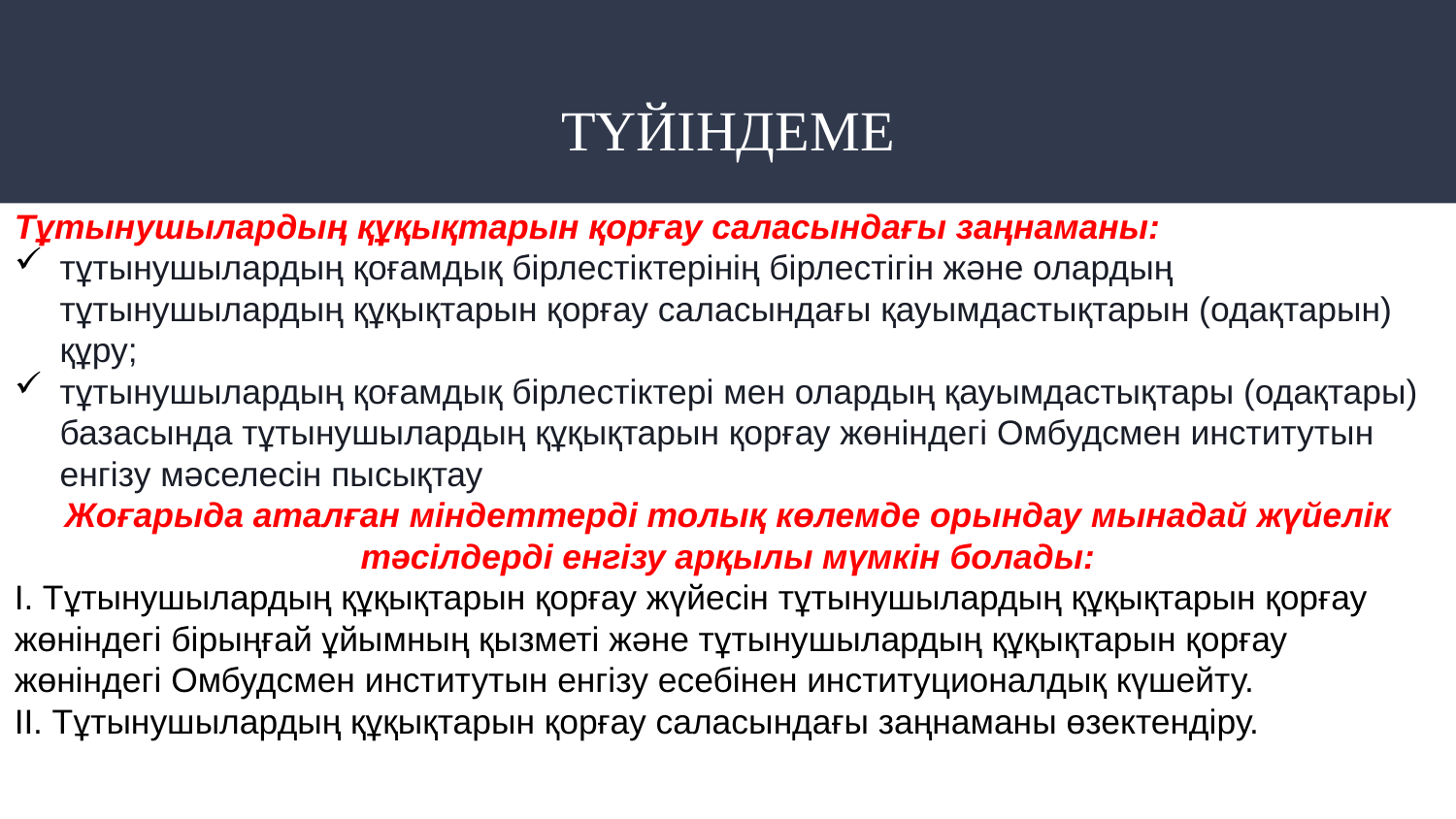

# ТҮЙІНДЕМЕ
Тұтынушылардың құқықтарын қорғау саласындағы заңнаманы:
тұтынушылардың қоғамдық бірлестіктерінің бірлестігін және олардың тұтынушылардың құқықтарын қорғау саласындағы қауымдастықтарын (одақтарын) құру;
тұтынушылардың қоғамдық бірлестіктері мен олардың қауымдастықтары (одақтары) базасында тұтынушылардың құқықтарын қорғау жөніндегі Омбудсмен институтын енгізу мәселесін пысықтау
Жоғарыда аталған міндеттерді толық көлемде орындау мынадай жүйелік тәсілдерді енгізу арқылы мүмкін болады:
I. Тұтынушылардың құқықтарын қорғау жүйесін тұтынушылардың құқықтарын қорғау жөніндегі бірыңғай ұйымның қызметі және тұтынушылардың құқықтарын қорғау жөніндегі Омбудсмен институтын енгізу есебінен институционалдық күшейту.
II. Тұтынушылардың құқықтарын қорғау саласындағы заңнаманы өзектендіру.